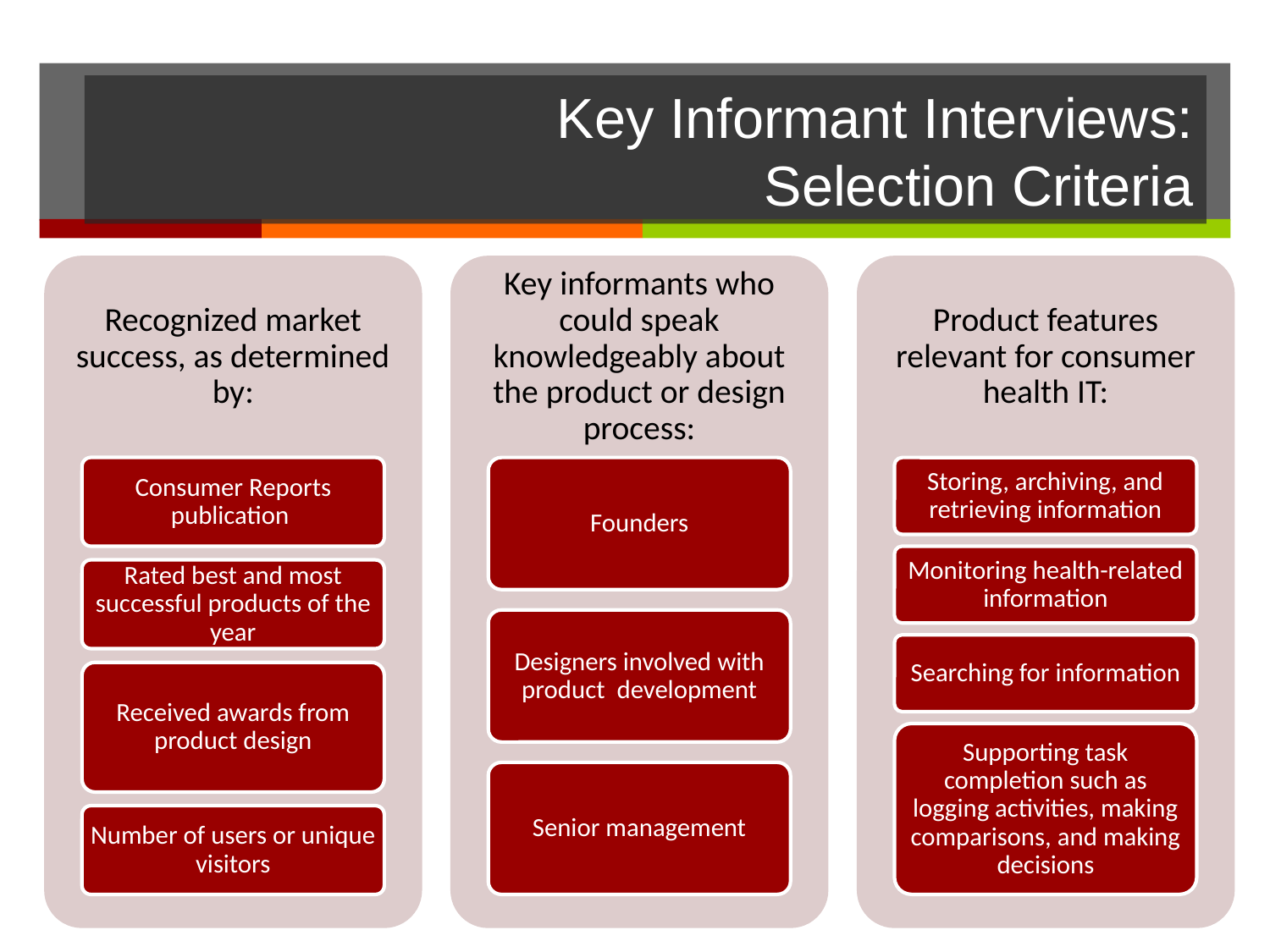

# Key Informant Interviews: Selection Criteria
Recognized market success, as determined by:
Consumer Reports publication
Rated best and most successful products of the year
Received awards from product design
Number of users or unique visitors
Key informants who could speak knowledgeably about the product or design process:
Founders
Designers involved with product  development
Senior management
Product features relevant for consumer health IT:
Storing, archiving, and retrieving information
Monitoring health-related information
Searching for information
Supporting task completion such as logging activities, making comparisons, and making decisions